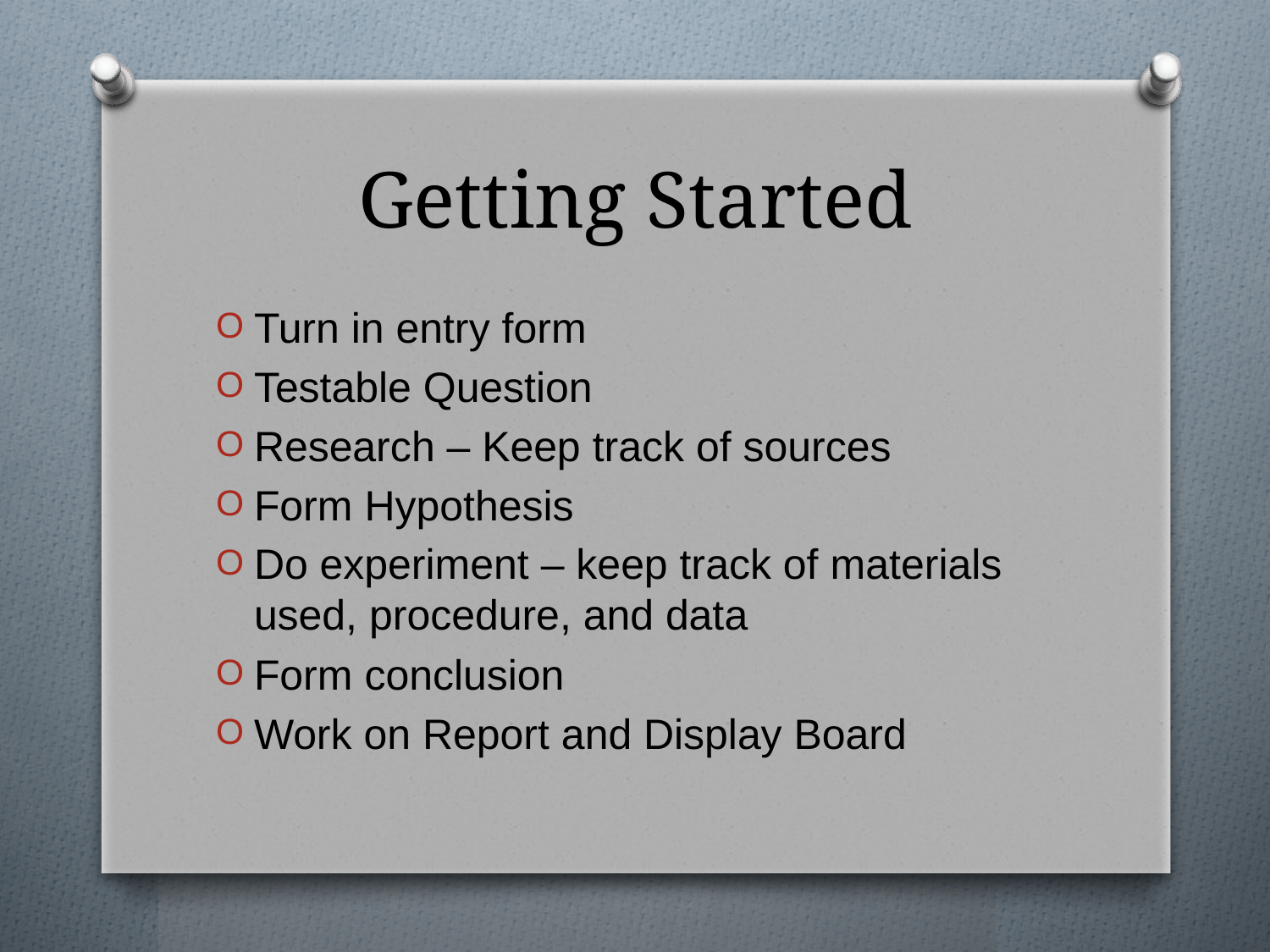

# Getting Started
Turn in entry form
Testable Question
Research – Keep track of sources
Form Hypothesis
Do experiment – keep track of materials used, procedure, and data
Form conclusion
Work on Report and Display Board